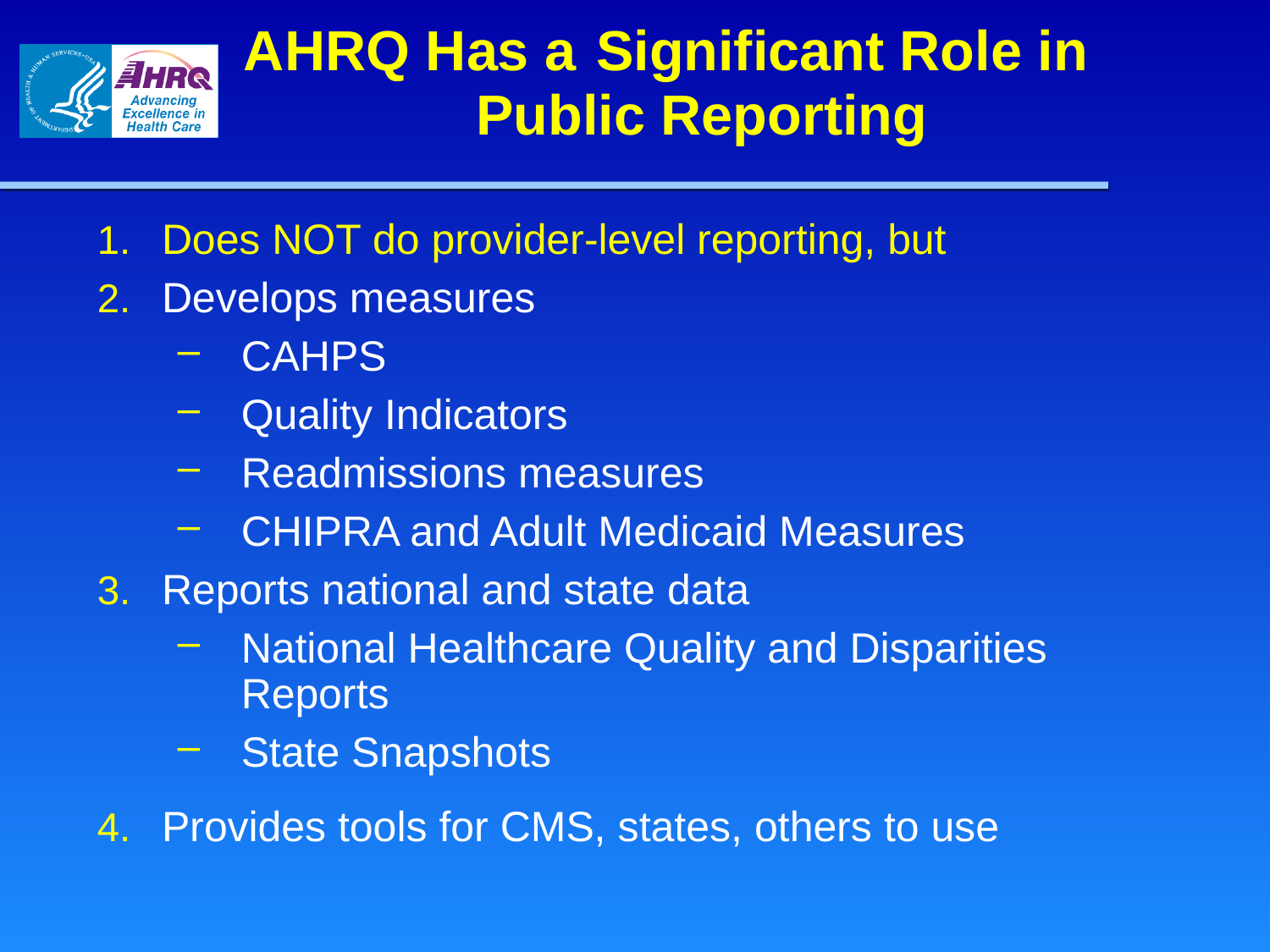

# AHRQ Has a Significant Role in Public Reporting
Does NOT do provider-level reporting, but
Develops measures
CAHPS
Quality Indicators
Readmissions measures
CHIPRA and Adult Medicaid Measures
Reports national and state data
National Healthcare Quality and Disparities Reports
State Snapshots
Provides tools for CMS, states, others to use